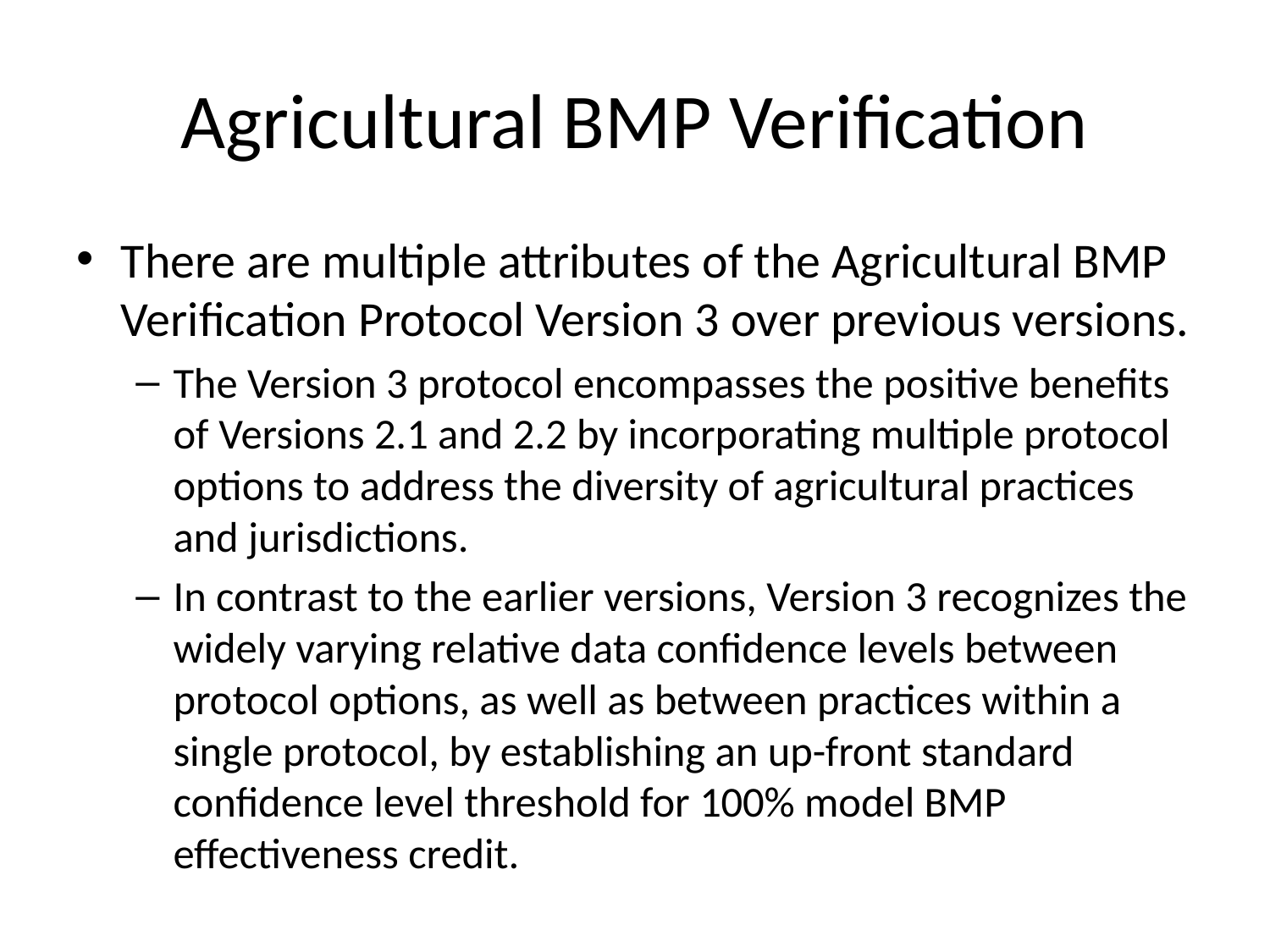

# Agricultural BMP Verification
There are multiple attributes of the Agricultural BMP Verification Protocol Version 3 over previous versions.
The Version 3 protocol encompasses the positive benefits of Versions 2.1 and 2.2 by incorporating multiple protocol options to address the diversity of agricultural practices and jurisdictions.
In contrast to the earlier versions, Version 3 recognizes the widely varying relative data confidence levels between protocol options, as well as between practices within a single protocol, by establishing an up-front standard confidence level threshold for 100% model BMP effectiveness credit.